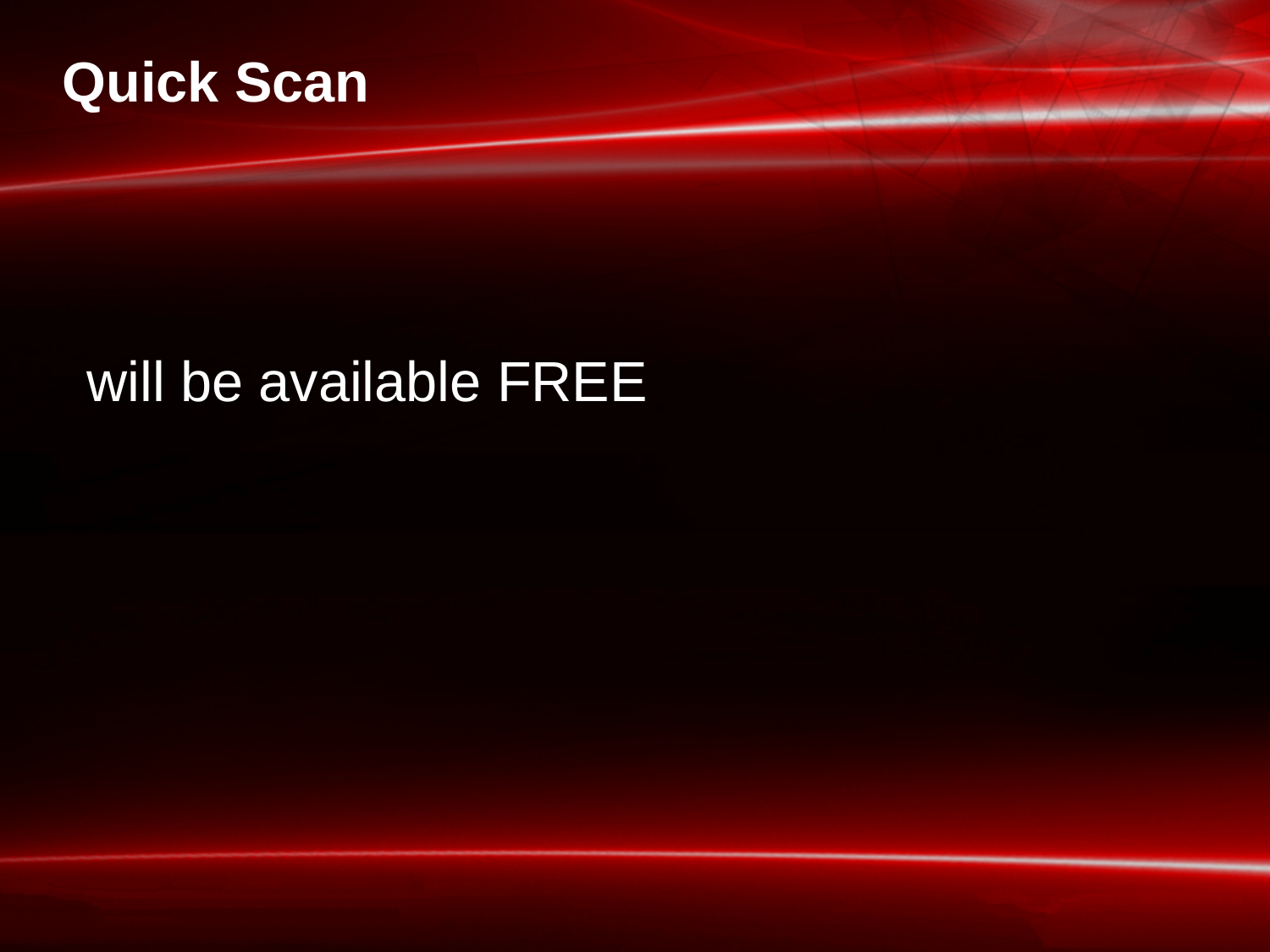

# Quick Scan
will be available FREE